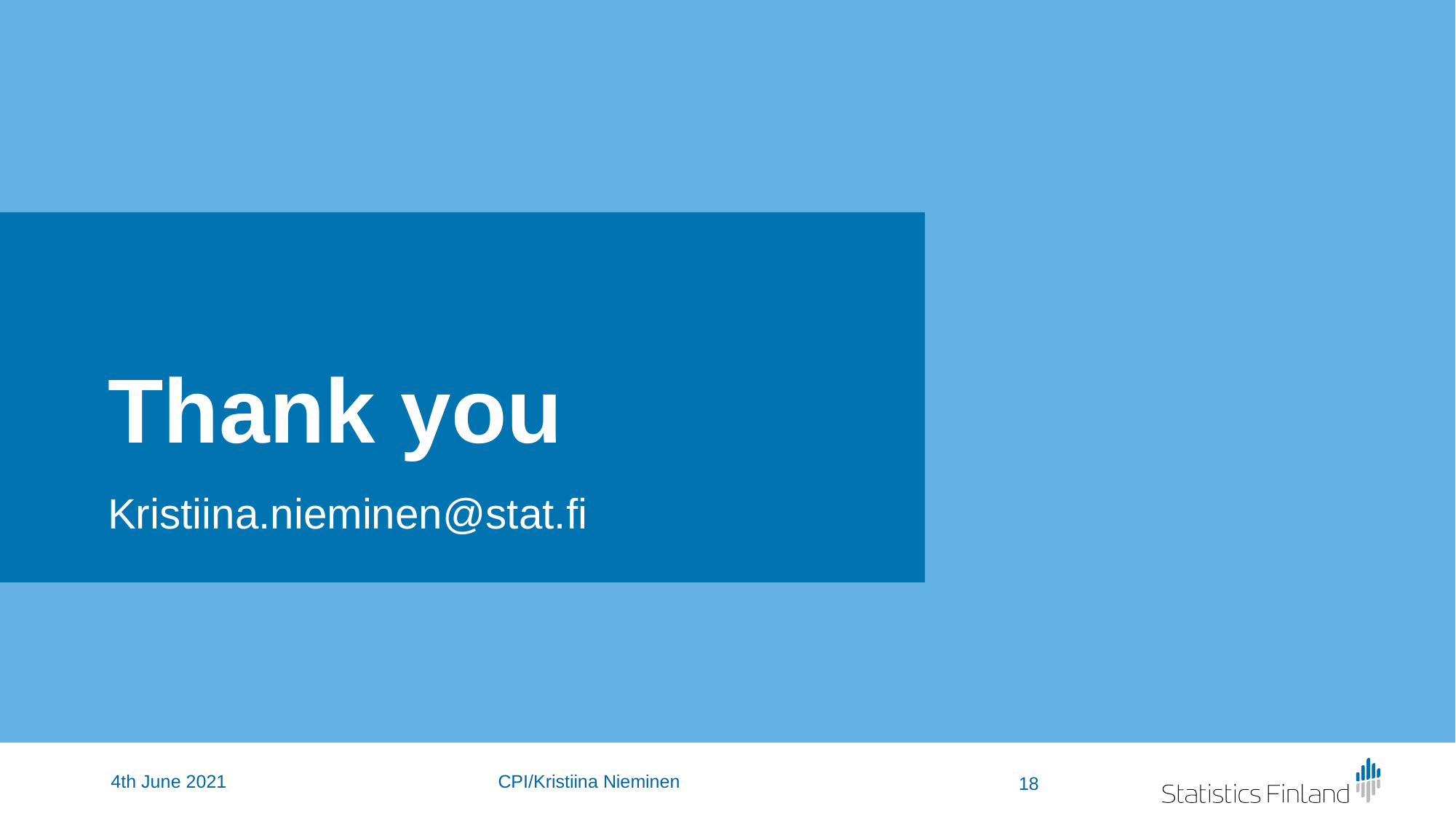

# Thank you
Kristiina.nieminen@stat.fi
4th June 2021
CPI/Kristiina Nieminen
18